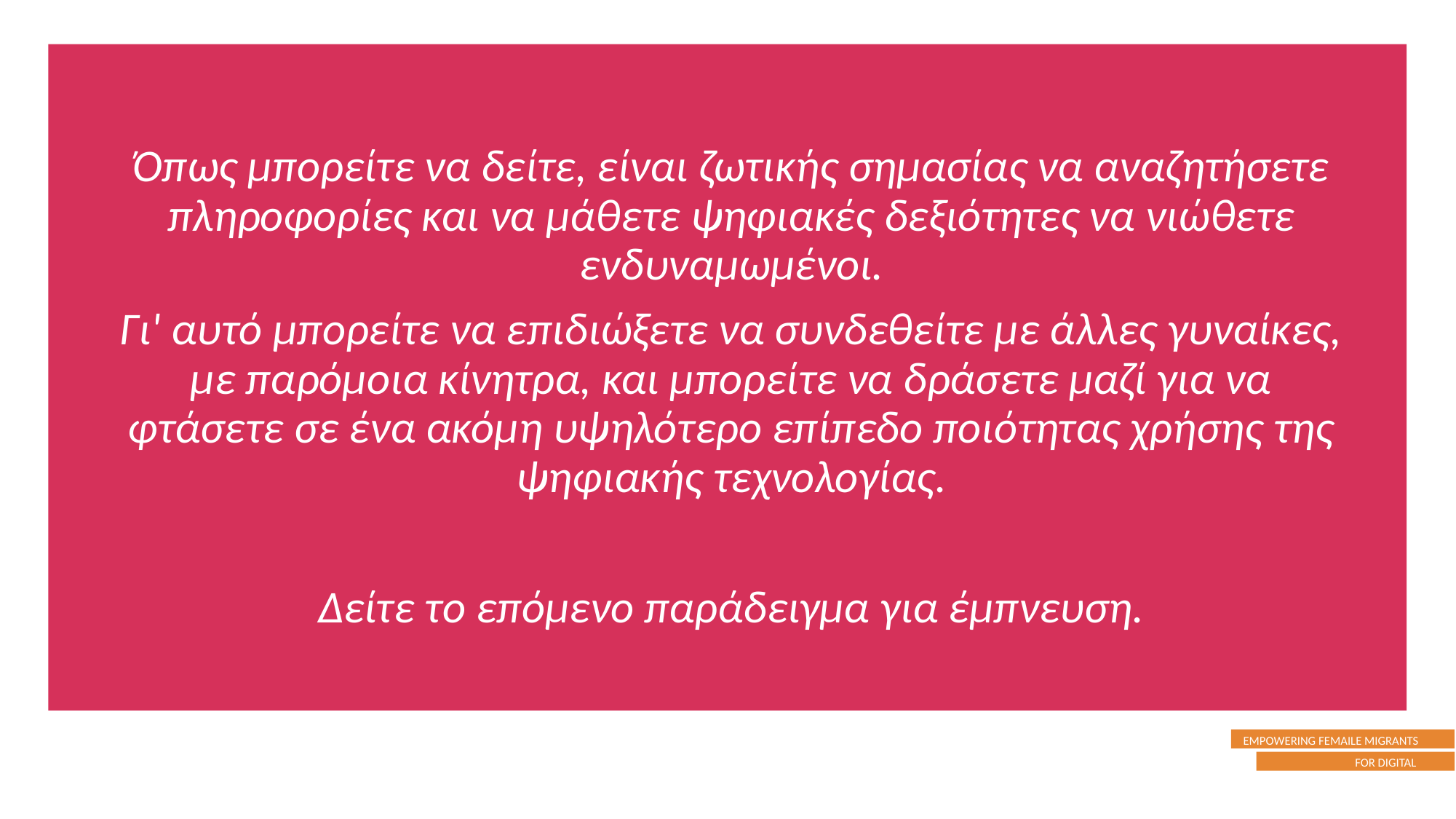

Όπως μπορείτε να δείτε, είναι ζωτικής σημασίας να αναζητήσετε πληροφορίες και να μάθετε ψηφιακές δεξιότητες να νιώθετε ενδυναμωμένοι.
Γι' αυτό μπορείτε να επιδιώξετε να συνδεθείτε με άλλες γυναίκες, με παρόμοια κίνητρα, και μπορείτε να δράσετε μαζί για να φτάσετε σε ένα ακόμη υψηλότερο επίπεδο ποιότητας χρήσης της ψηφιακής τεχνολογίας.

Δείτε το επόμενο παράδειγμα για έμπνευση.